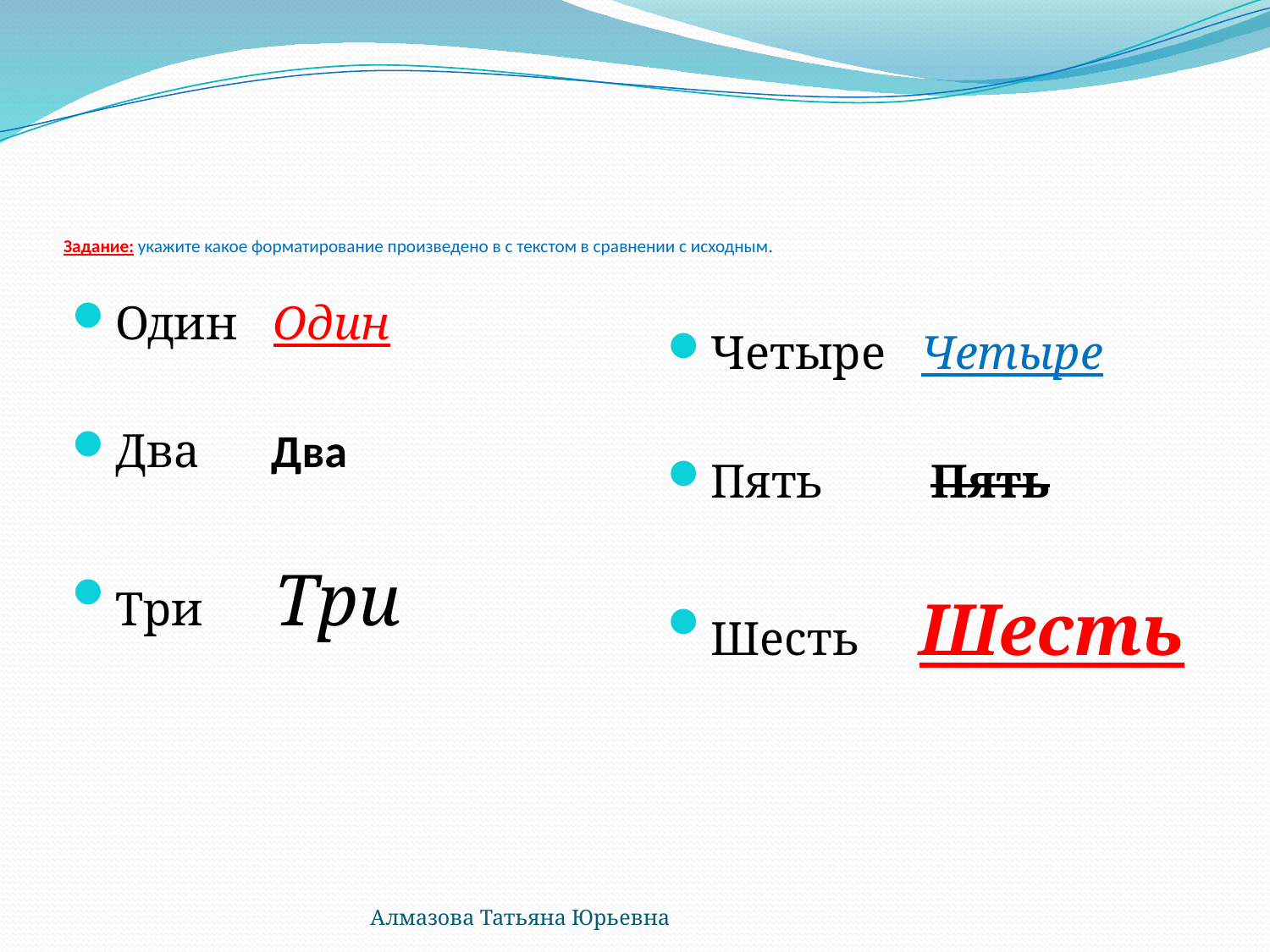

# Задание: укажите какое форматирование произведено в с текстом в сравнении с исходным.
Один   Один

Два      Два

Три      Три

Четыре   Четыре

Пять         Пять

Шесть     Шесть

Алмазова Татьяна Юрьевна